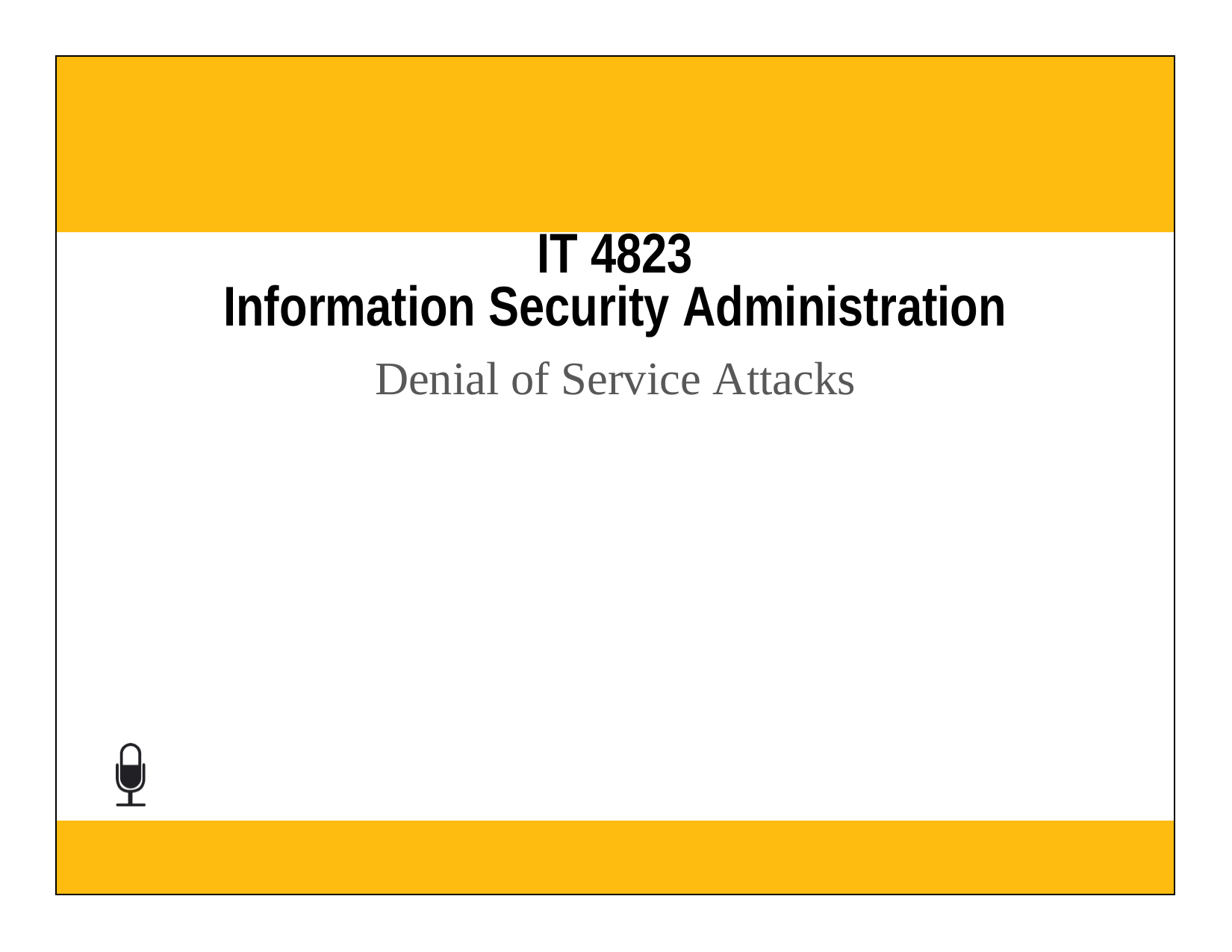

|  |
| --- |
| IT 4823 Information Security Administration Denial of Service Attacks |
|  |